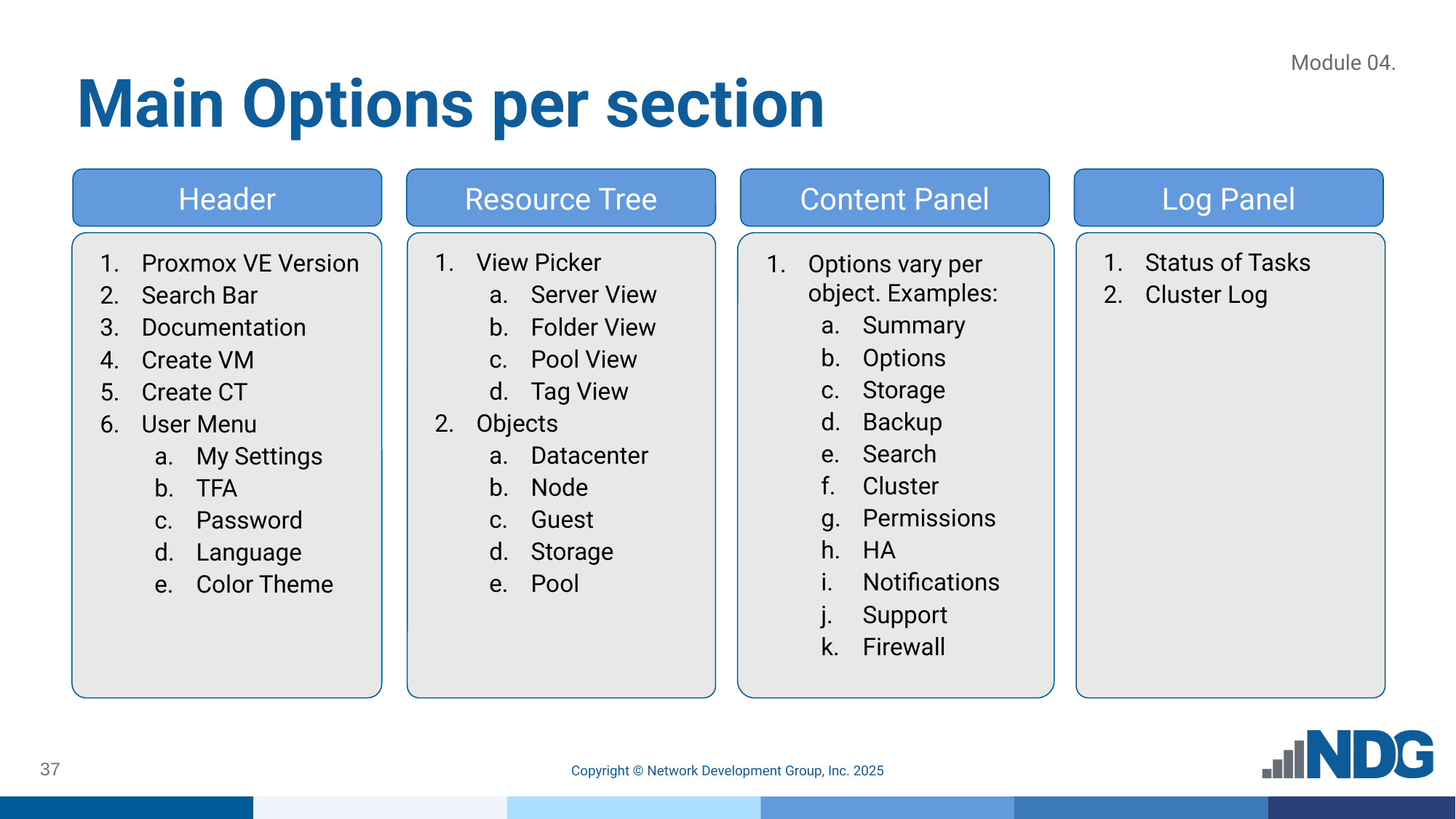

# Main Options per section
Module 04.
Header
Resource Tree
Content Panel
Log Panel
Proxmox VE Version
Search Bar
Documentation
Create VM
Create CT
User Menu
My Settings
TFA
Password
Language
Color Theme
View Picker
Server View
Folder View
Pool View
Tag View
Objects
Datacenter
Node
Guest
Storage
Pool
Options vary per object. Examples:
Summary
Options
Storage
Backup
Search
Cluster
Permissions
HA
Notifications
Support
Firewall
Status of Tasks
Cluster Log